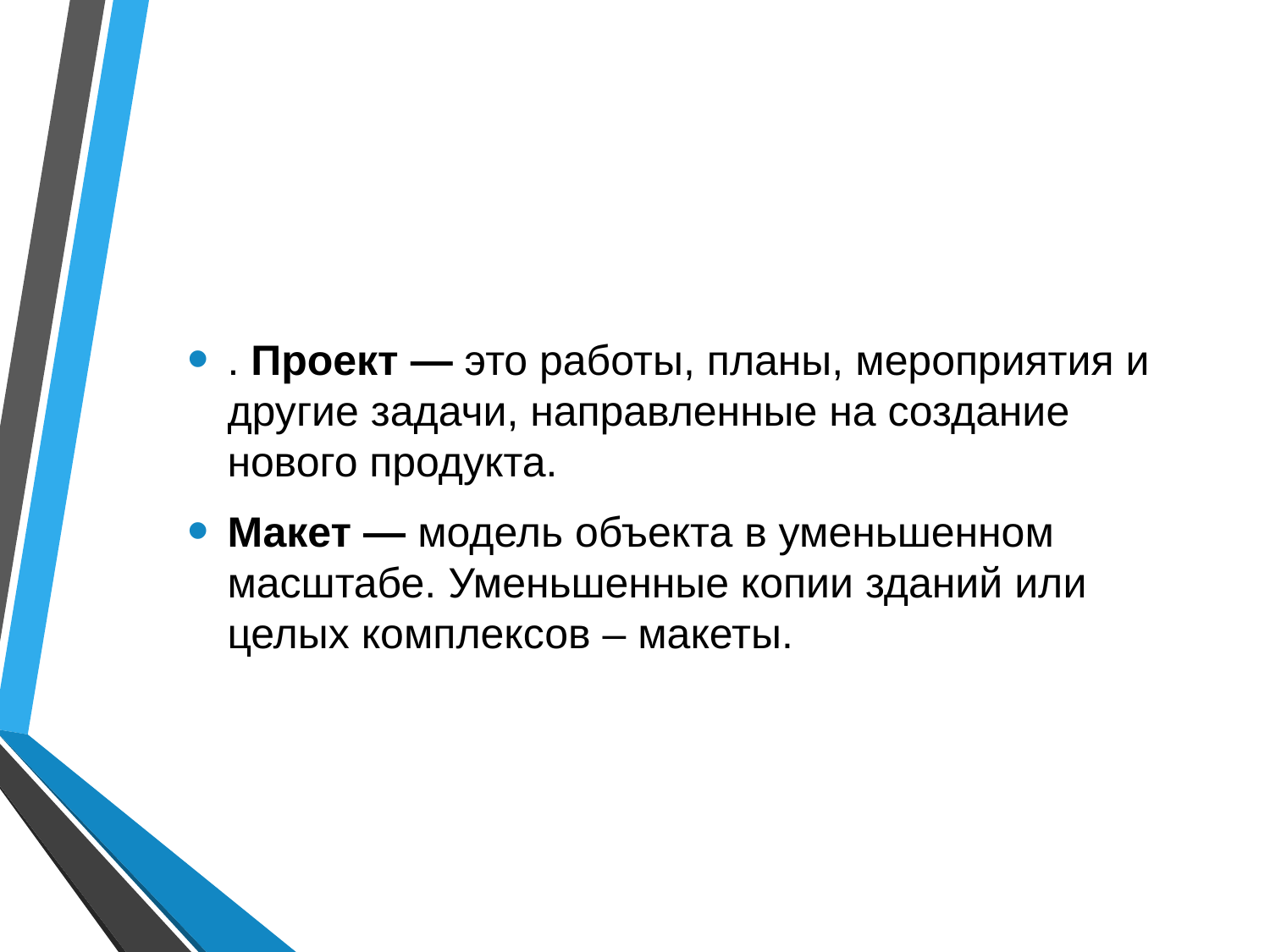

#
. Проект — это работы, планы, мероприятия и другие задачи, направленные на создание нового продукта.
Макет — модель объекта в уменьшенном масштабе. Уменьшенные копии зданий или целых комплексов – макеты.